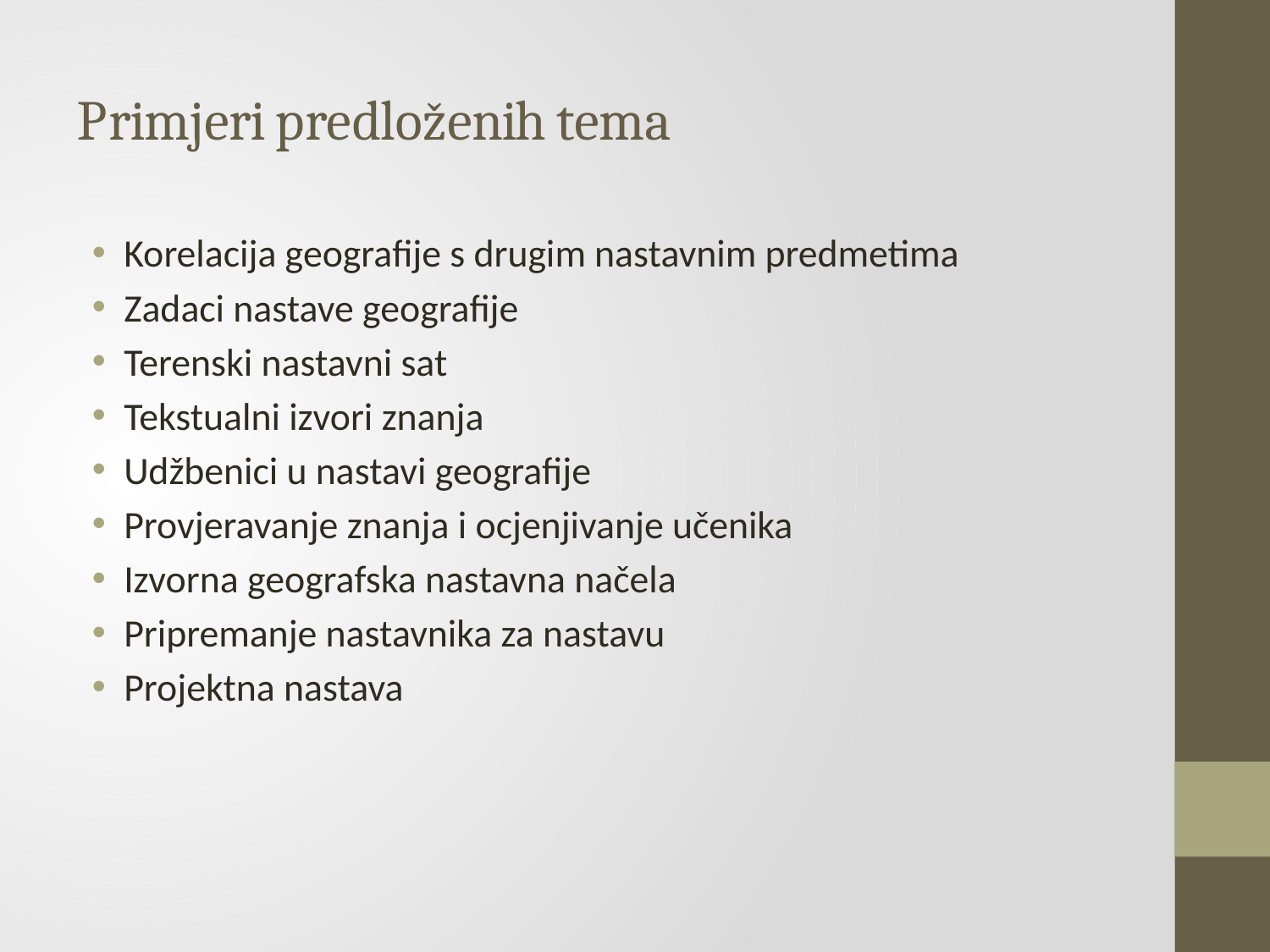

# Primjeri predloženih tema
Korelacija geografije s drugim nastavnim predmetima
Zadaci nastave geografije
Terenski nastavni sat
Tekstualni izvori znanja
Udžbenici u nastavi geografije
Provjeravanje znanja i ocjenjivanje učenika
Izvorna geografska nastavna načela
Pripremanje nastavnika za nastavu
Projektna nastava